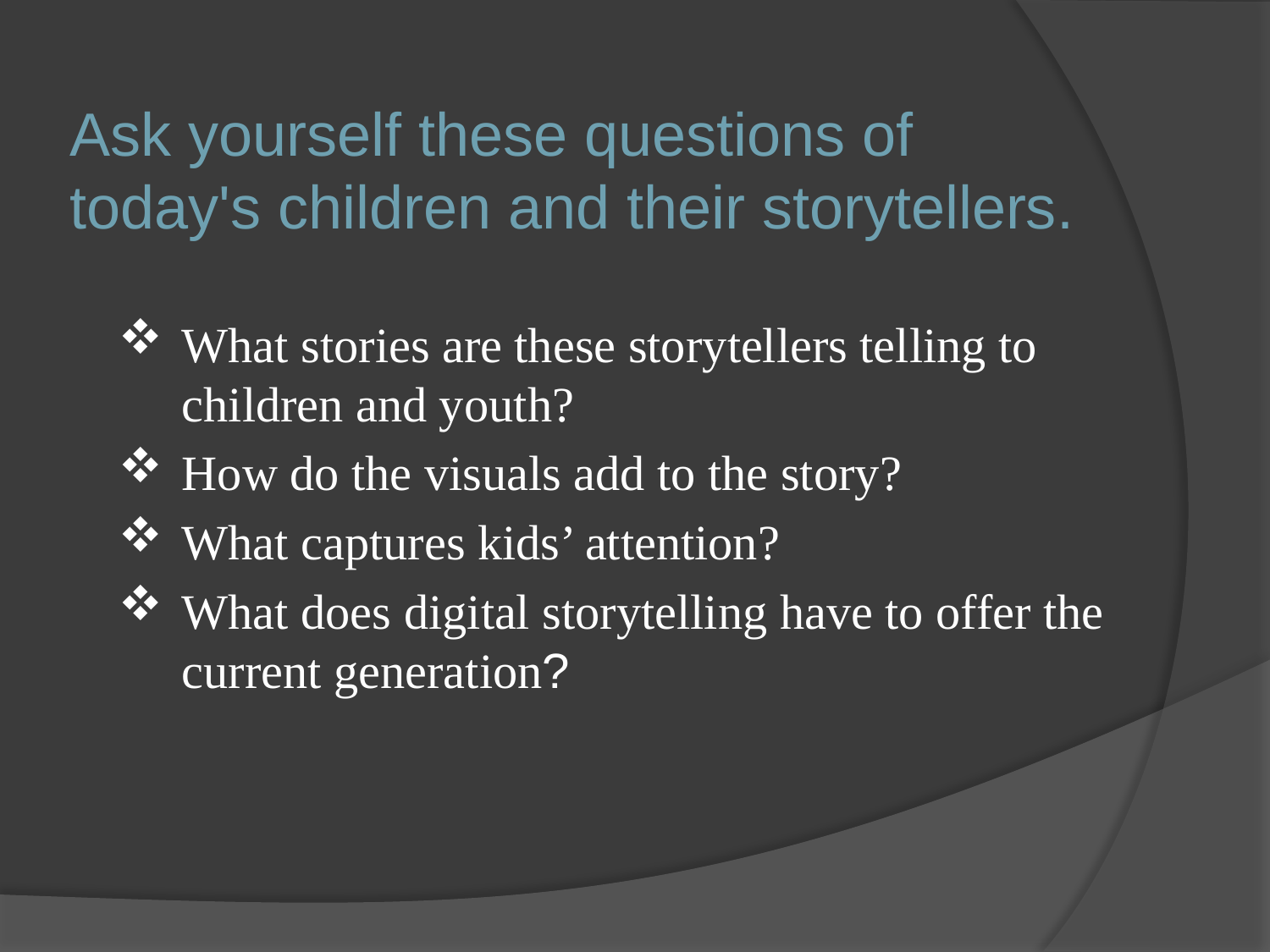

# Ask yourself these questions of today's children and their storytellers.
What stories are these storytellers telling to children and youth?
How do the visuals add to the story?
What captures kids’ attention?
What does digital storytelling have to offer the current generation?